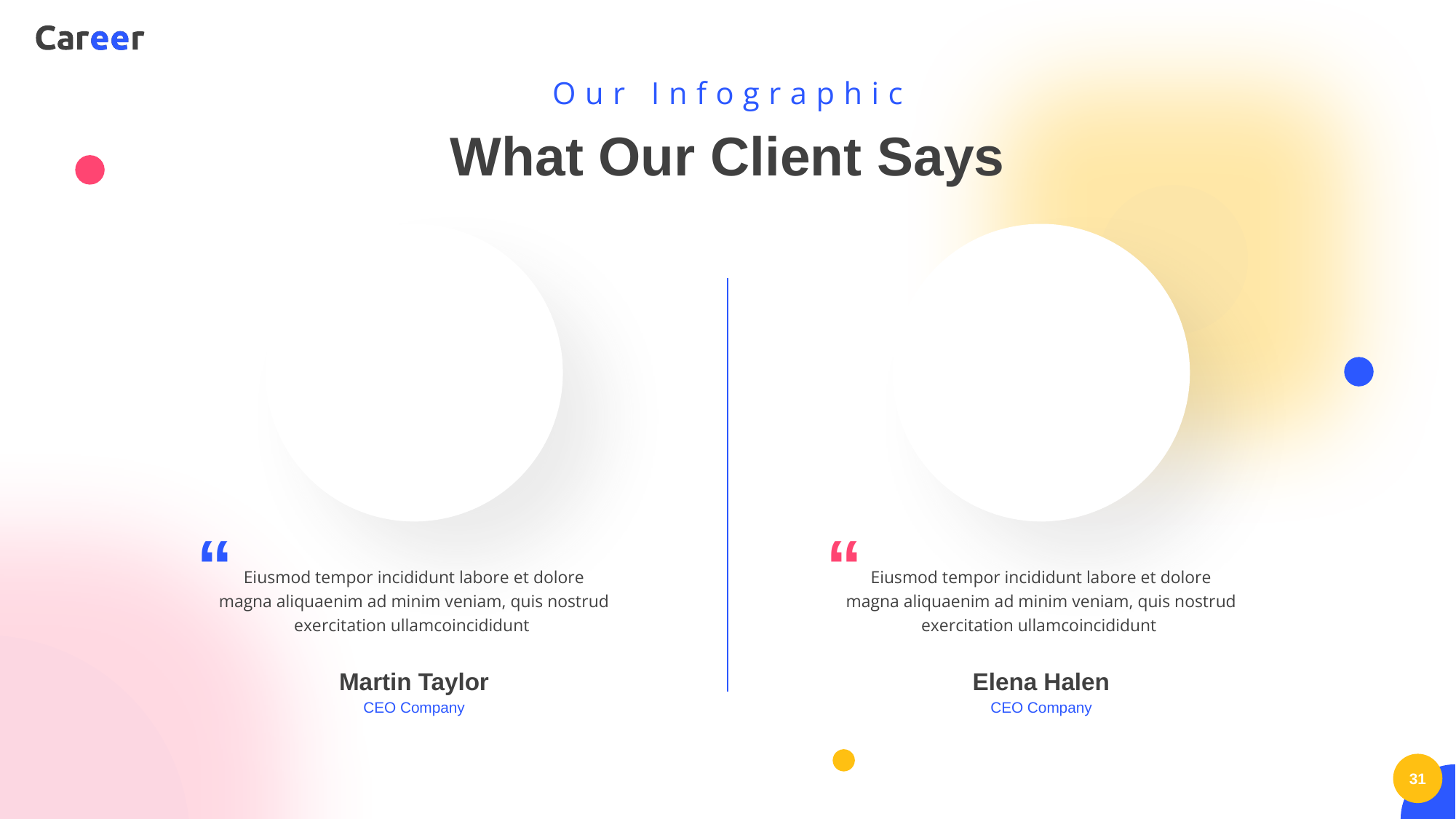

Our Infographic
What Our Client Says

“
“
Eiusmod tempor incididunt labore et dolore magna aliquaenim ad minim veniam, quis nostrud exercitation ullamcoincididunt
Eiusmod tempor incididunt labore et dolore magna aliquaenim ad minim veniam, quis nostrud exercitation ullamcoincididunt

Martin Taylor
Elena Halen
CEO Company
CEO Company